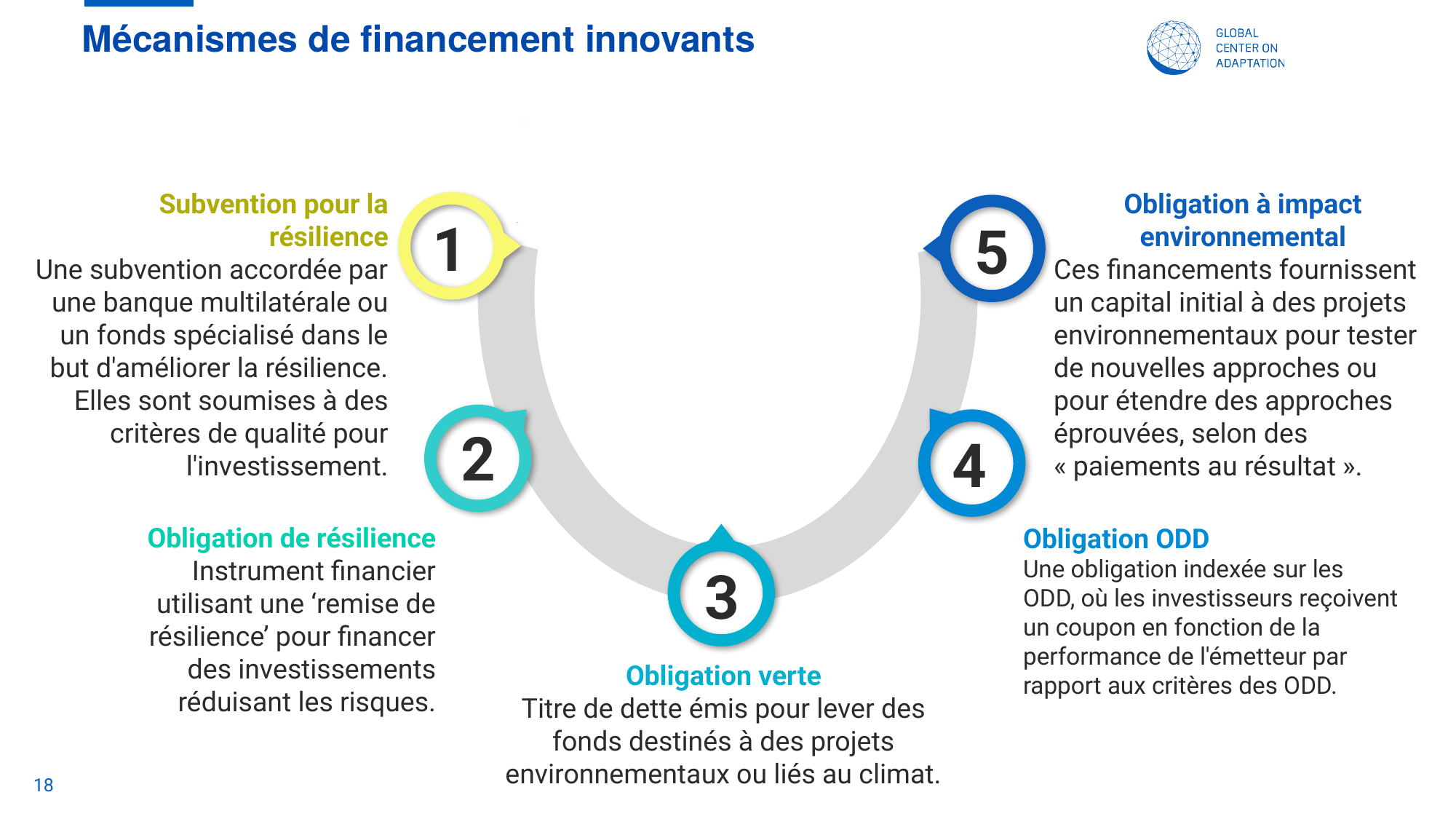

# Mécanismes de financement innovants

Subvention pour la résilience
Une subvention accordée par une banque multilatérale ou un fonds spécialisé dans le but d'améliorer la résilience. Elles sont soumises à des critères de qualité pour l'investissement.
Obligation à impact environnemental
Ces financements fournissent un capital initial à des projets environnementaux pour tester de nouvelles approches ou pour étendre des approches éprouvées, selon des
« paiements au résultat ».

1
1
5

2
4
Obligation de résilience
Instrument financier utilisant une ‘remise de résilience’ pour financer des investissements réduisant les risques.
Obligation ODD
Une obligation indexée sur les ODD, où les investisseurs reçoivent un coupon en fonction de la performance de l'émetteur par rapport aux critères des ODD.

3
Obligation verte
Titre de dette émis pour lever des fonds destinés à des projets environnementaux ou liés au climat.